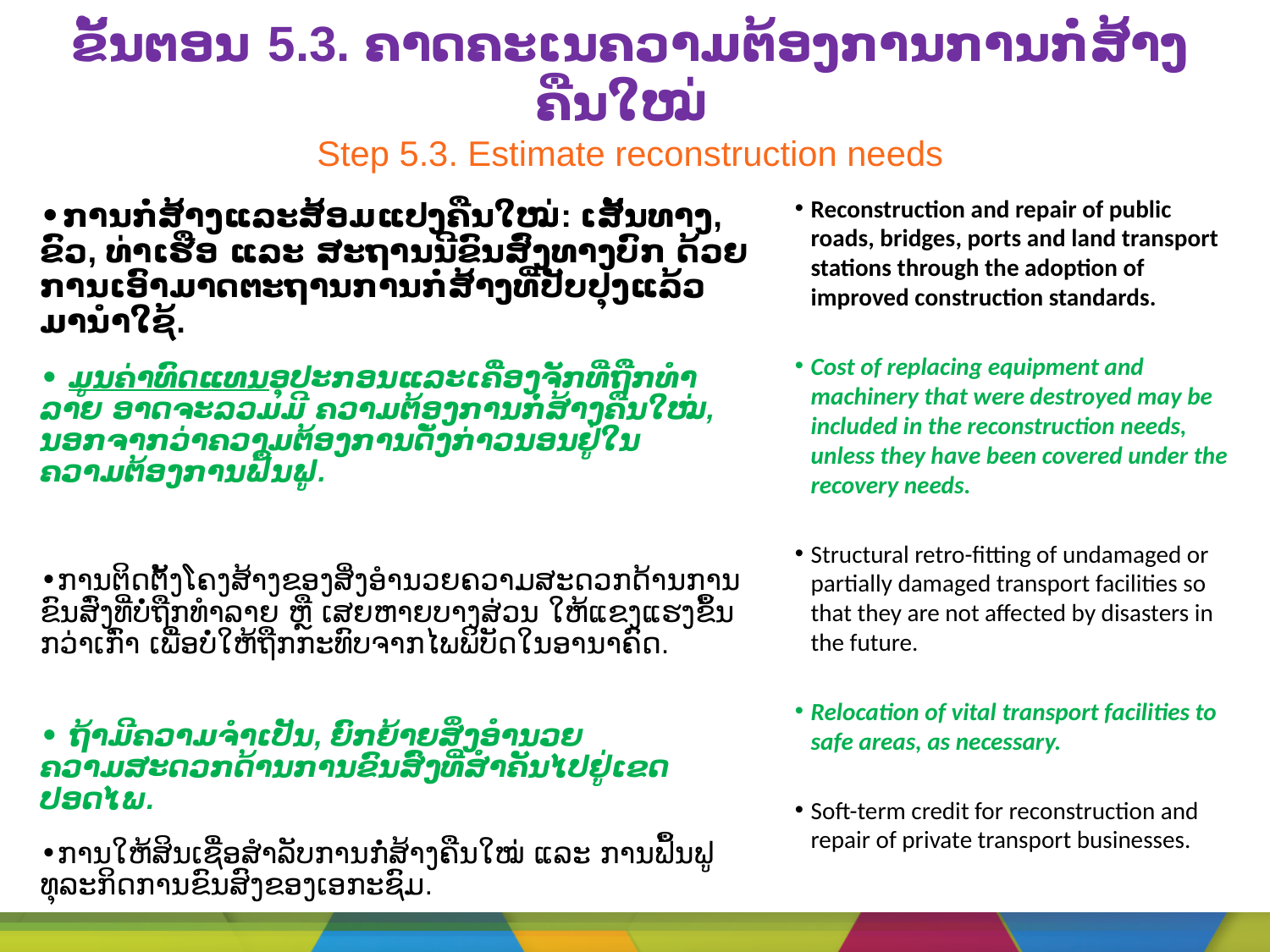

# ຂັ້ນຕອນ 5.3. ຄາດຄະເນຄວາມຕ້ອງການການກໍ່ສ້າງຄືນໃໝ່ Step 5.3. Estimate reconstruction needs
Reconstruction and repair of public roads, bridges, ports and land transport stations through the adoption of improved construction standards.

Cost of replacing equipment and machinery that were destroyed may be included in the reconstruction needs, unless they have been covered under the recovery needs.

Structural retro-fitting of undamaged or partially damaged transport facilities so that they are not affected by disasters in the future.

Relocation of vital transport facilities to safe areas, as necessary.

Soft-term credit for reconstruction and repair of private transport businesses.
• ການກໍ່ສ້າງແລະສ້ອມແປງຄືນໃໝ່: ເສັ້ນທາງ, ຂົວ, ທ່າເຮືອ ແລະ ສະຖານນີຂົນສົ່ງທາງບົກ ດ້ວຍການເອົາມາດຕະຖານການກໍ່ສ້າງທີ່ປັບປຸງແລ້ວມານໍາໃຊ້.
• ມູນຄ່າທົດແທນອຸປະກອນແລະເຄື່ອງຈັກທີ່ຖືກທໍາລາຍ ອາດຈະລວມມີ ຄວາມຕ້ອງການກໍ່ສ້າງຄືນໃໝ່, ນອກຈາກວ່າຄວາມຕ້ອງການດັ່ງກ່າວນອນຢູ່ໃນຄວາມຕ້ອງການຟື້ນຟູ.

•ການຕິດຕັ້ງໂຄງສ້າງຂອງສິ່ງອໍານວຍຄວາມສະດວກດ້ານການຂົນສົ່ງທີ່ບໍ່ຖືກທໍາລາຍ ຫຼື ເສຍຫາຍບາງສ່ວນ ໃຫ້ແຂງແຮງຂຶ້ນກວ່າເກົ່າ ເພື່ອບໍ່ໃຫ້ຖືກກະທົບຈາກໄພພິບັດໃນອານາຄົດ.

• ຖ້າມີຄວາມຈໍາເປັນ, ຍົກຍ້າຍສິ່ງອໍານວຍຄວາມສະດວກດ້ານການຂົນສົ່ງທີ່ສໍາຄັນໄປຢູ່ເຂດປອດໄພ.
•ການໃຫ້ສິນເຊື່ອສໍາລັບການກໍ່ສ້າງຄືນໃໝ່ ແລະ ການຟຶ້ນຟູທຸລະກິດການຂົນສົງຂອງເອກະຊົມ.